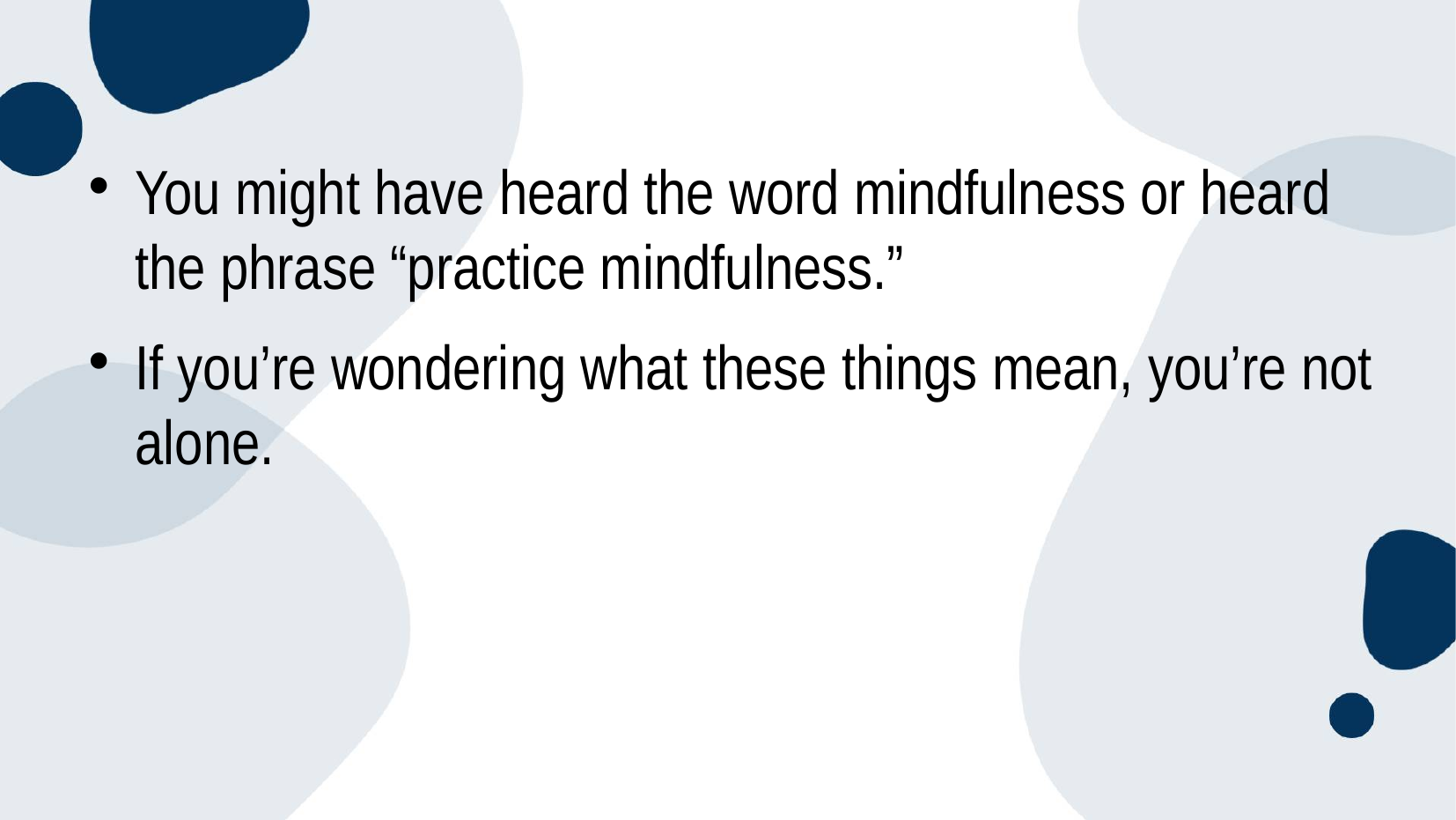

You might have heard the word mindfulness or heard the phrase “practice mindfulness.”
If you’re wondering what these things mean, you’re not alone.